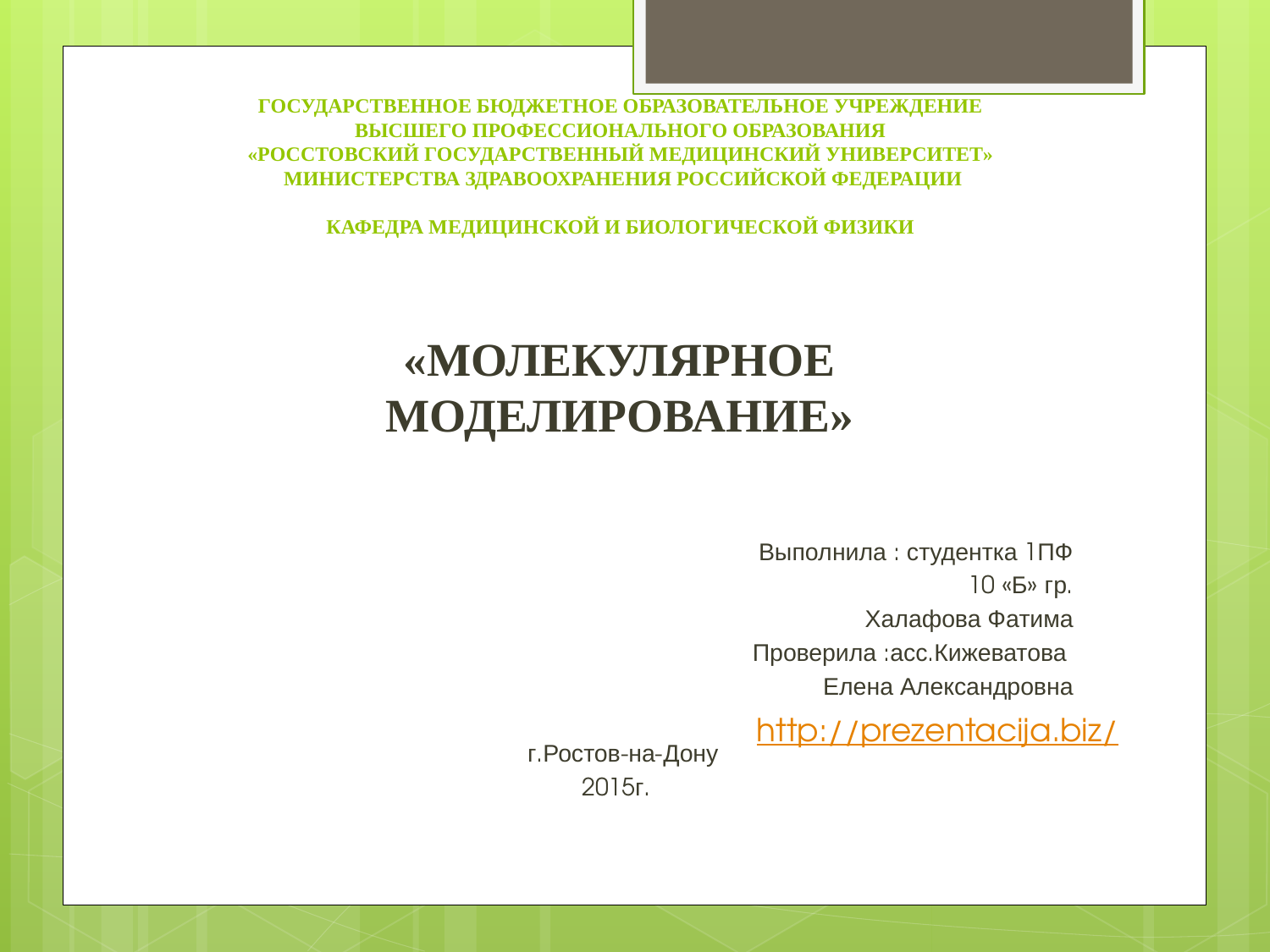

# ГОСУДАРСТВЕННОЕ БЮДЖЕТНОЕ ОБРАЗОВАТЕЛЬНОЕ УЧРЕЖДЕНИЕ ВЫСШЕГО ПРОФЕССИОНАЛЬНОГО ОБРАЗОВАНИЯ «РОССТОВСКИЙ ГОСУДАРСТВЕННЫЙ МЕДИЦИНСКИЙ УНИВЕРСИТЕТ» МИНИСТЕРСТВА ЗДРАВООХРАНЕНИЯ РОССИЙСКОЙ ФЕДЕРАЦИИ КАФЕДРА МЕДИЦИНСКОЙ И БИОЛОГИЧЕСКОЙ ФИЗИКИ
«МОЛЕКУЛЯРНОЕ МОДЕЛИРОВАНИЕ»

Выполнила : студентка 1ПФ
10 «Б» гр.
Халафова Фатима
Проверила :асс.Кижеватова
Елена Александровна

 г.Ростов-на-Дону
2015г.
http://prezentacija.biz/